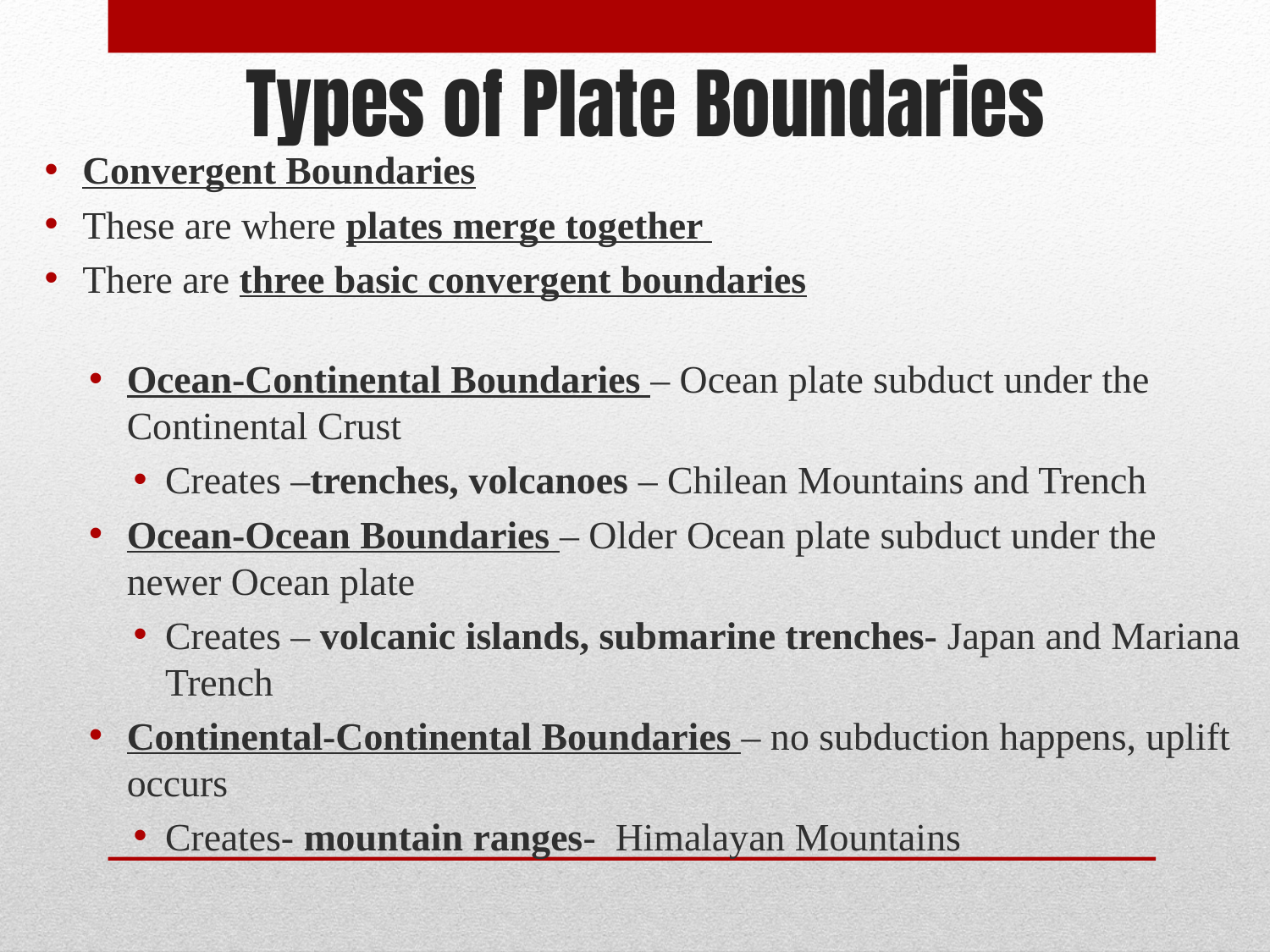

Types of Plate Boundaries

Convergent Boundaries
These are where plates merge together
There are three basic convergent boundaries

Ocean-Continental Boundaries – Ocean plate subduct under the Continental Crust
Creates –trenches, volcanoes – Chilean Mountains and Trench
Ocean-Ocean Boundaries – Older Ocean plate subduct under the newer Ocean plate
Creates – volcanic islands, submarine trenches- Japan and Mariana Trench
Continental-Continental Boundaries – no subduction happens, uplift occurs
Creates- mountain ranges-  Himalayan Mountains